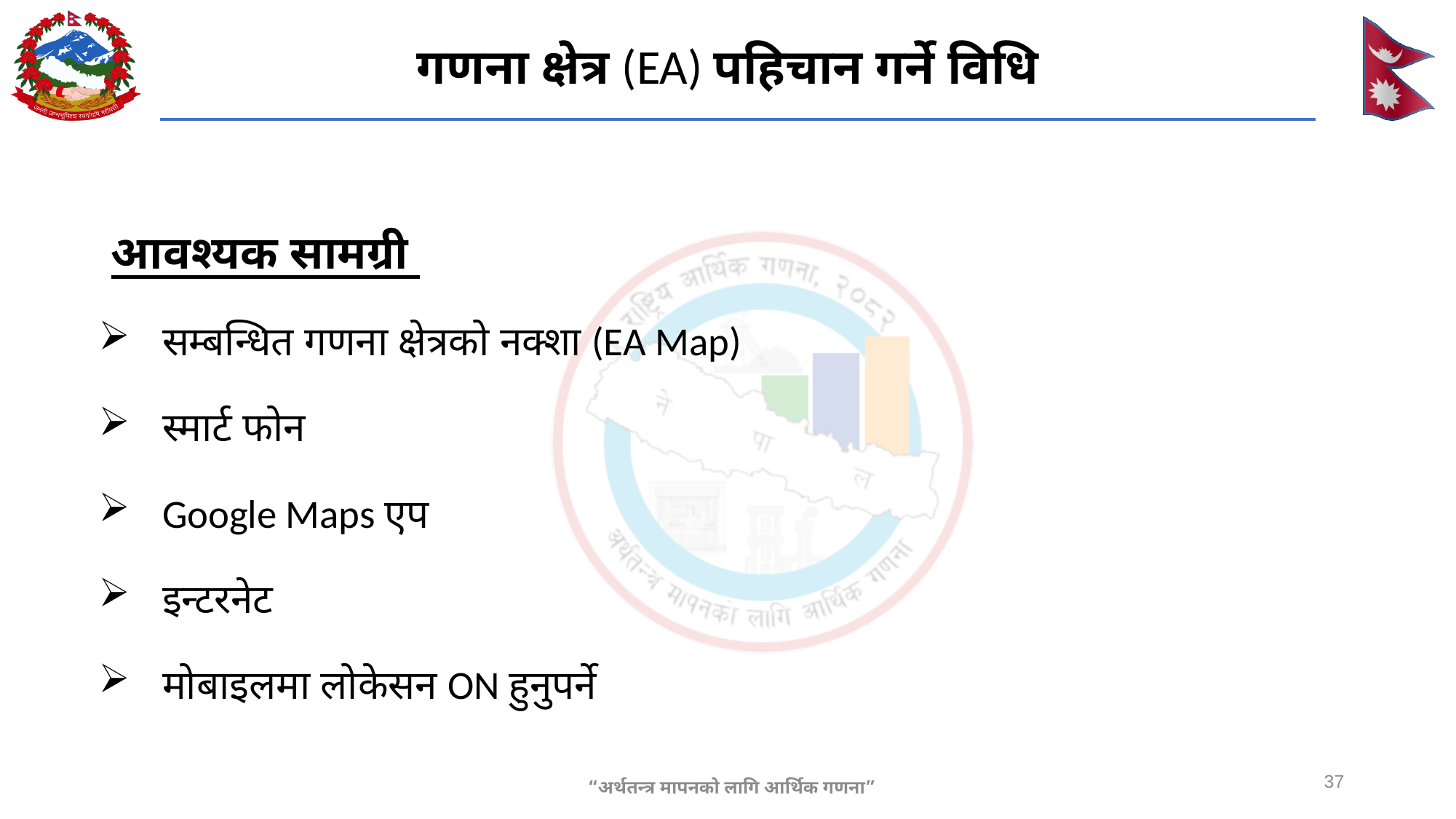

गणना क्षेत्र (EA) पहिचान गर्ने विधि
आवश्यक सामग्री
सम्बन्धित गणना क्षेत्रको नक्शा (EA Map)
स्मार्ट फोन
Google Maps एप
इन्टरनेट
मोबाइलमा लोकेसन ON हुनुपर्ने
37
“अर्थतन्त्र मापनको लागि आर्थिक गणना”